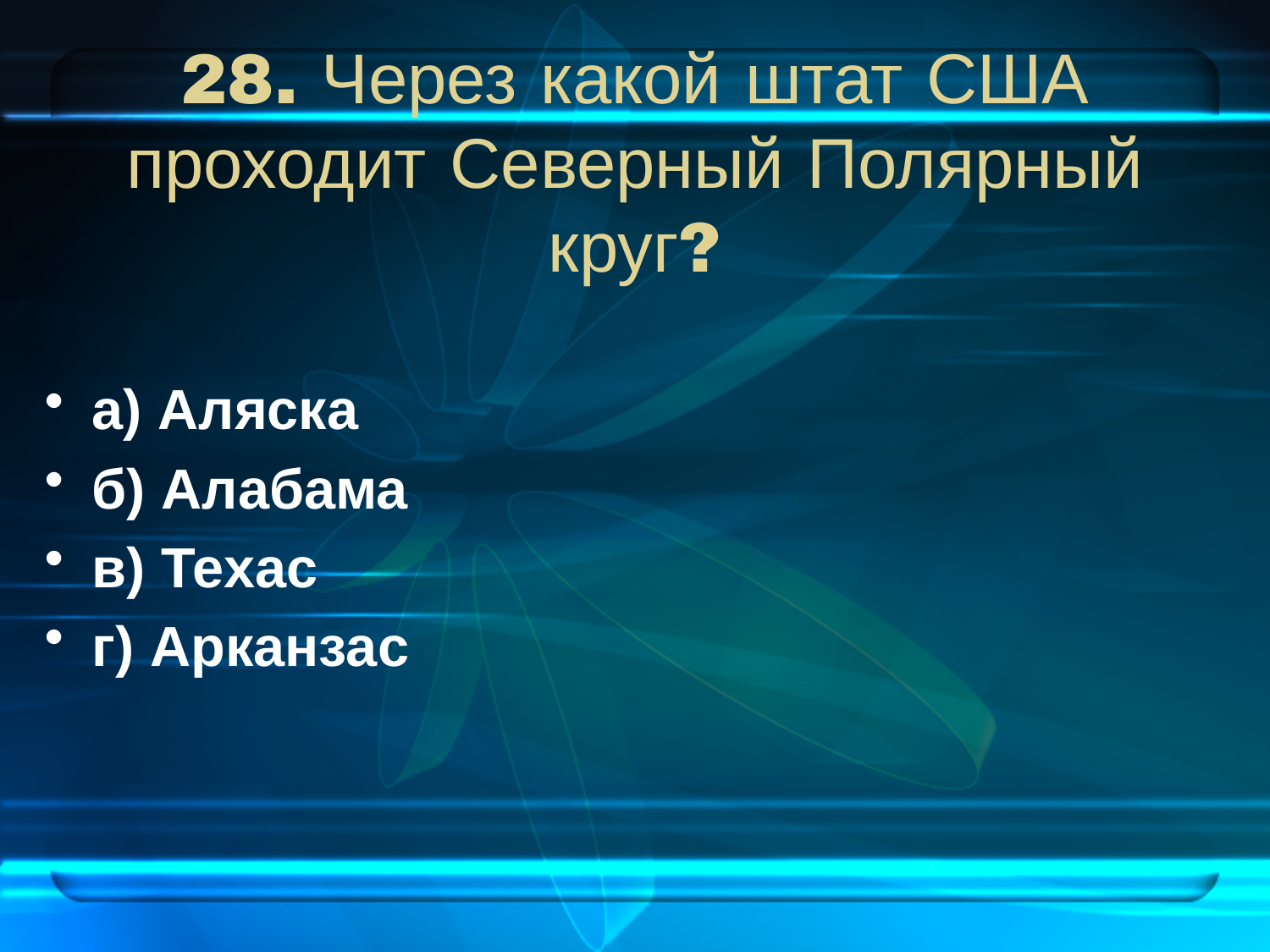

# 28. Через какой штат США проходит Северный Полярный круг?
а) Аляска
б) Алабама
в) Техас
г) Арканзас